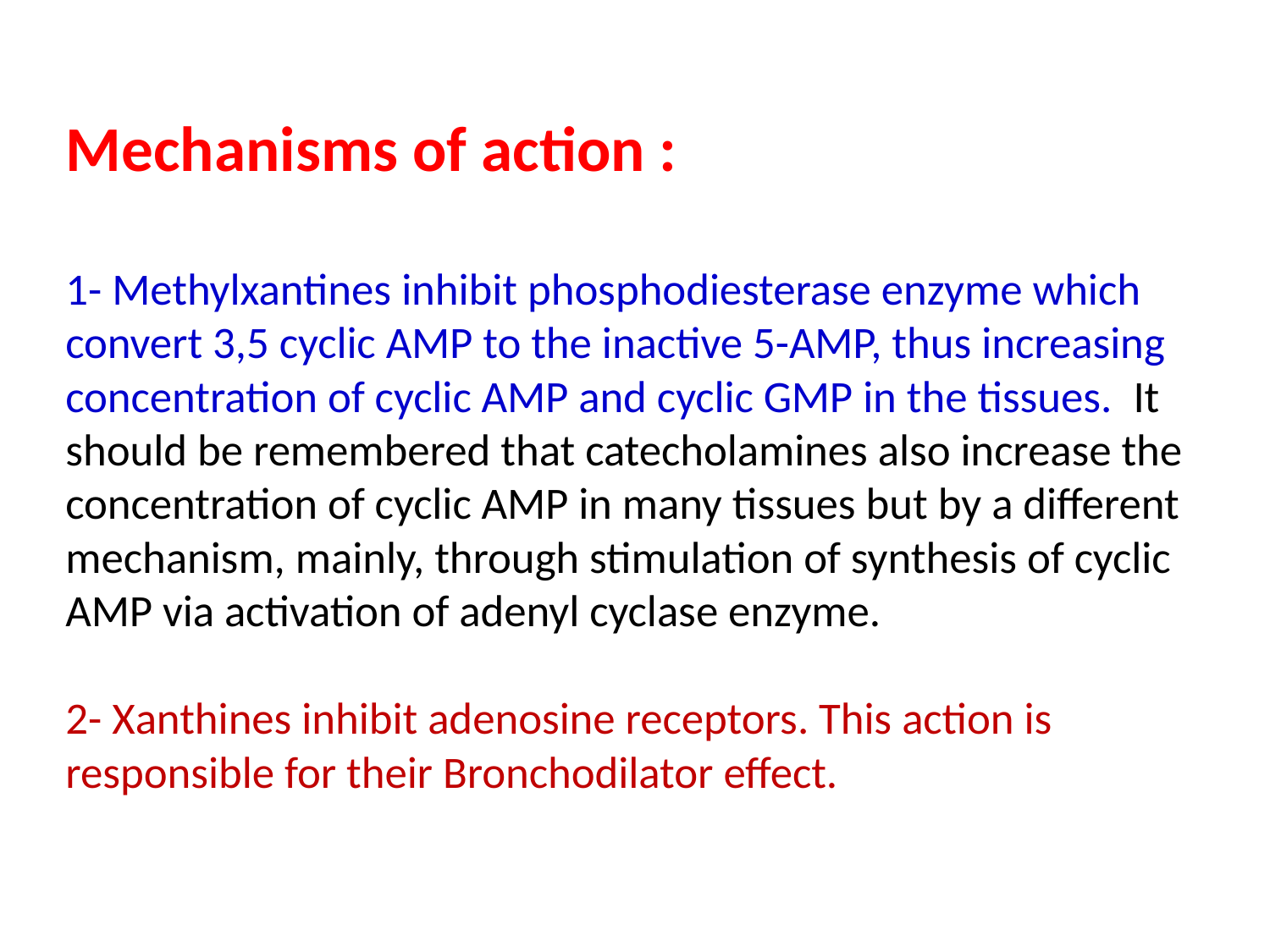

# Mechanisms of action : 1- Methylxantines inhibit phosphodiesterase enzyme which convert 3,5 cyclic AMP to the inactive 5-AMP, thus increasing concentration of cyclic AMP and cyclic GMP in the tissues.  It should be remembered that catecholamines also increase the concentration of cyclic AMP in many tissues but by a different mechanism, mainly, through stimulation of synthesis of cyclic AMP via activation of adenyl cyclase enzyme. 2- Xanthines inhibit adenosine receptors. This action is responsible for their Bronchodilator effect.